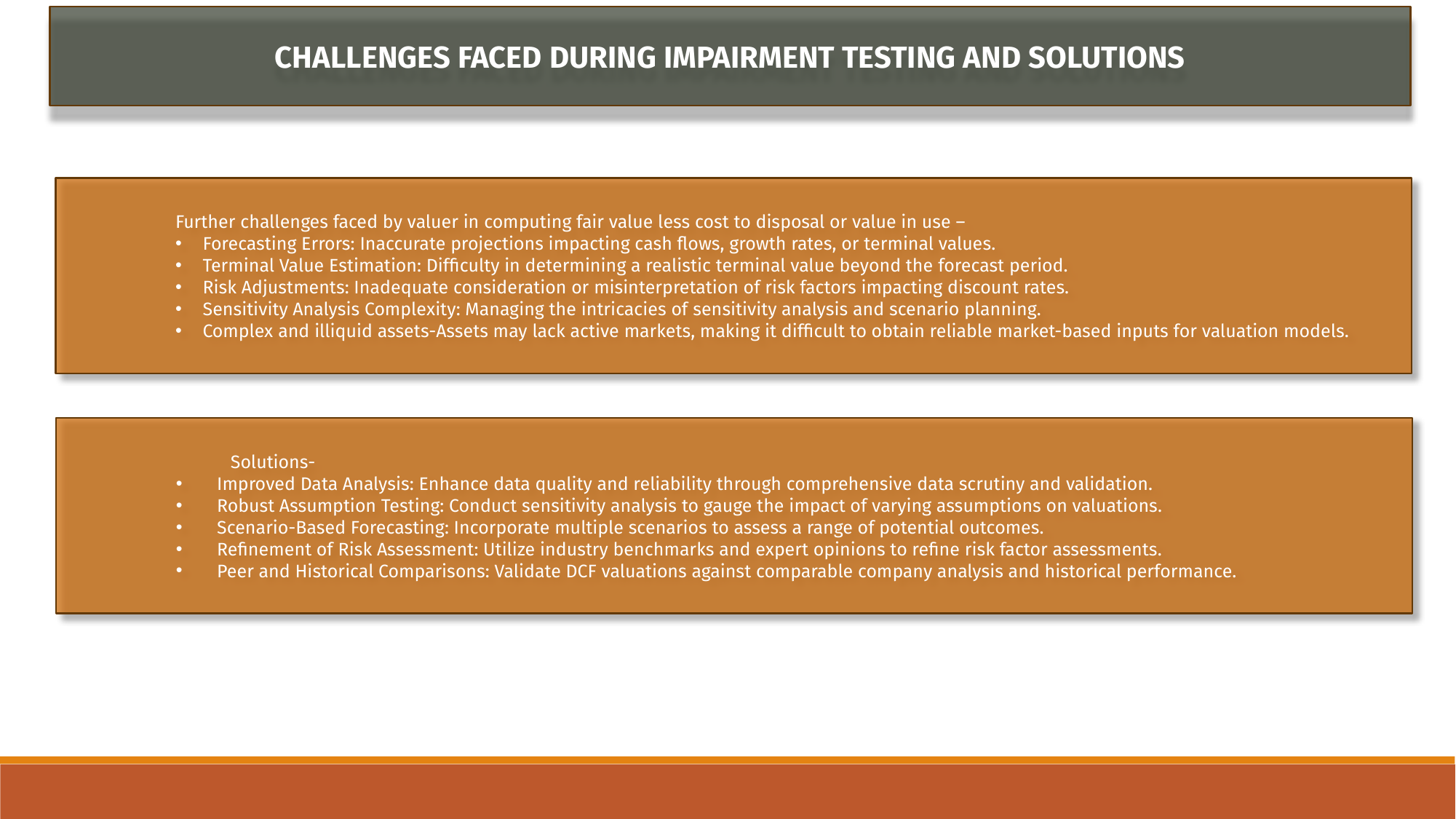

CHALLENGES FACED DURING IMPAIRMENT TESTING AND SOLUTIONS

Further challenges faced by valuer in computing fair value less cost to disposal or value in use –
Forecasting Errors: Inaccurate projections impacting cash flows, growth rates, or terminal values.
Terminal Value Estimation: Difficulty in determining a realistic terminal value beyond the forecast period.
Risk Adjustments: Inadequate consideration or misinterpretation of risk factors impacting discount rates.
Sensitivity Analysis Complexity: Managing the intricacies of sensitivity analysis and scenario planning.
Complex and illiquid assets-Assets may lack active markets, making it difficult to obtain reliable market-based inputs for valuation models.

	Solutions-
Improved Data Analysis: Enhance data quality and reliability through comprehensive data scrutiny and validation.
Robust Assumption Testing: Conduct sensitivity analysis to gauge the impact of varying assumptions on valuations.
Scenario-Based Forecasting: Incorporate multiple scenarios to assess a range of potential outcomes.
Refinement of Risk Assessment: Utilize industry benchmarks and expert opinions to refine risk factor assessments.
Peer and Historical Comparisons: Validate DCF valuations against comparable company analysis and historical performance.